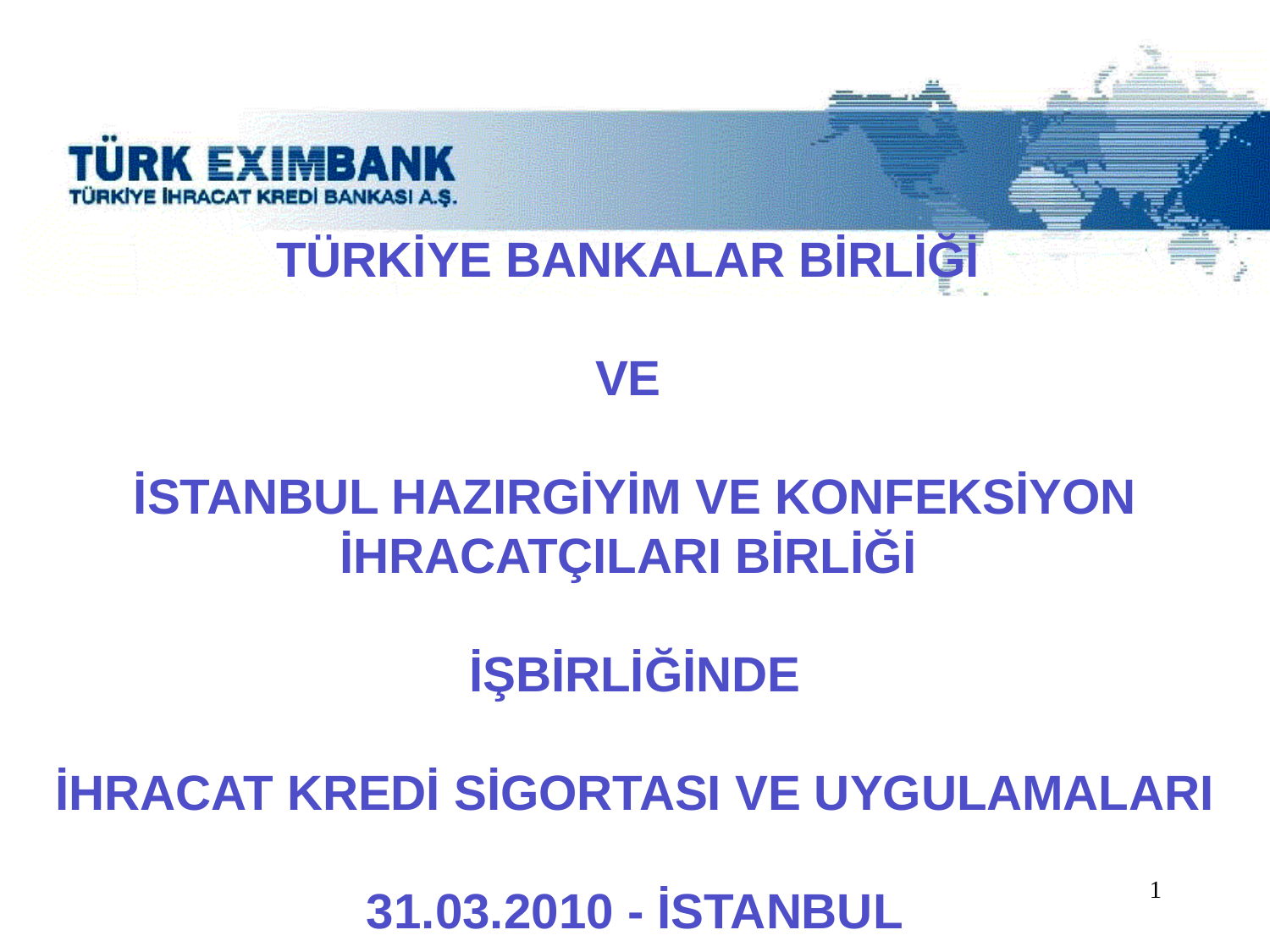

TÜRKİYE BANKALAR BİRLİĞİ

VE

İSTANBUL HAZIRGİYİM VE KONFEKSİYON İHRACATÇILARI BİRLİĞİ

İŞBİRLİĞİNDE

İHRACAT KREDİ SİGORTASI VE UYGULAMALARI

31.03.2010 - İSTANBUL
1